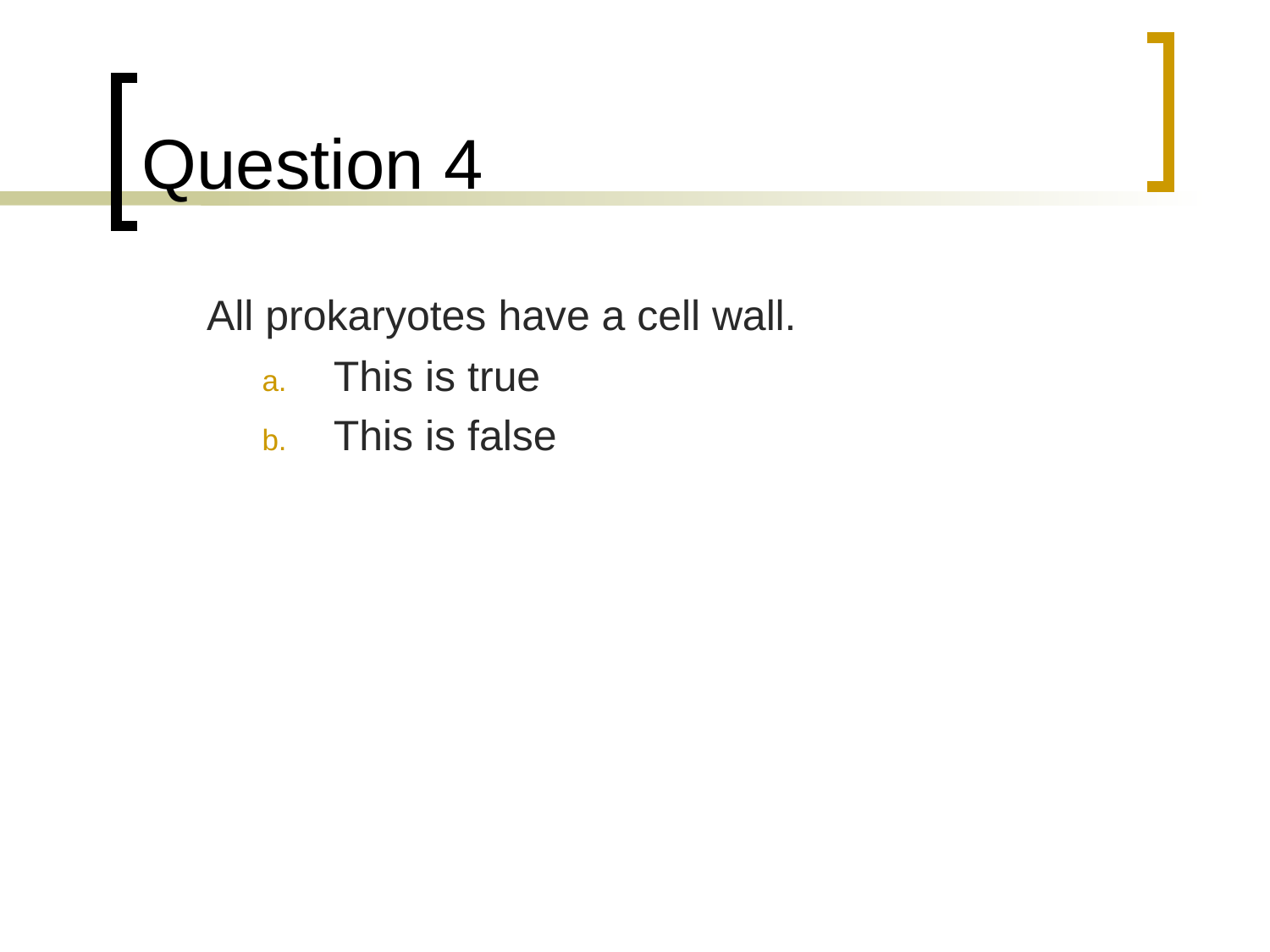

# Question 4
	All prokaryotes have a cell wall.
This is true
This is false